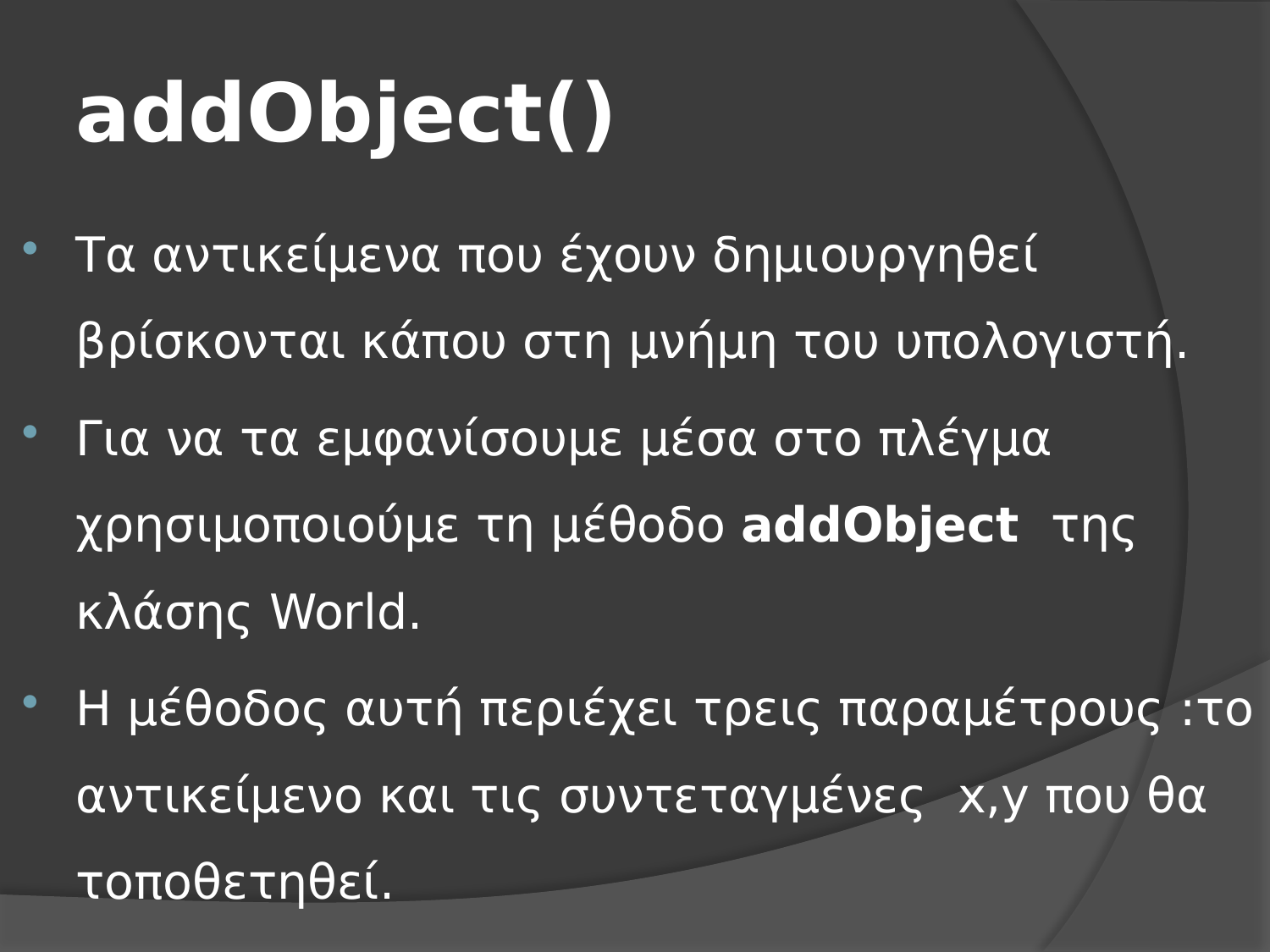

# addObject()
Τα αντικείμενα που έχουν δημιουργηθεί βρίσκονται κάπου στη μνήμη του υπολογιστή.
Για να τα εμφανίσουμε μέσα στο πλέγμα χρησιμοποιούμε τη μέθοδο addObject  της κλάσης World.
Η μέθοδος αυτή περιέχει τρεις παραμέτρους :το αντικείμενο και τις συντεταγμένες  x,y που θα τοποθετηθεί.